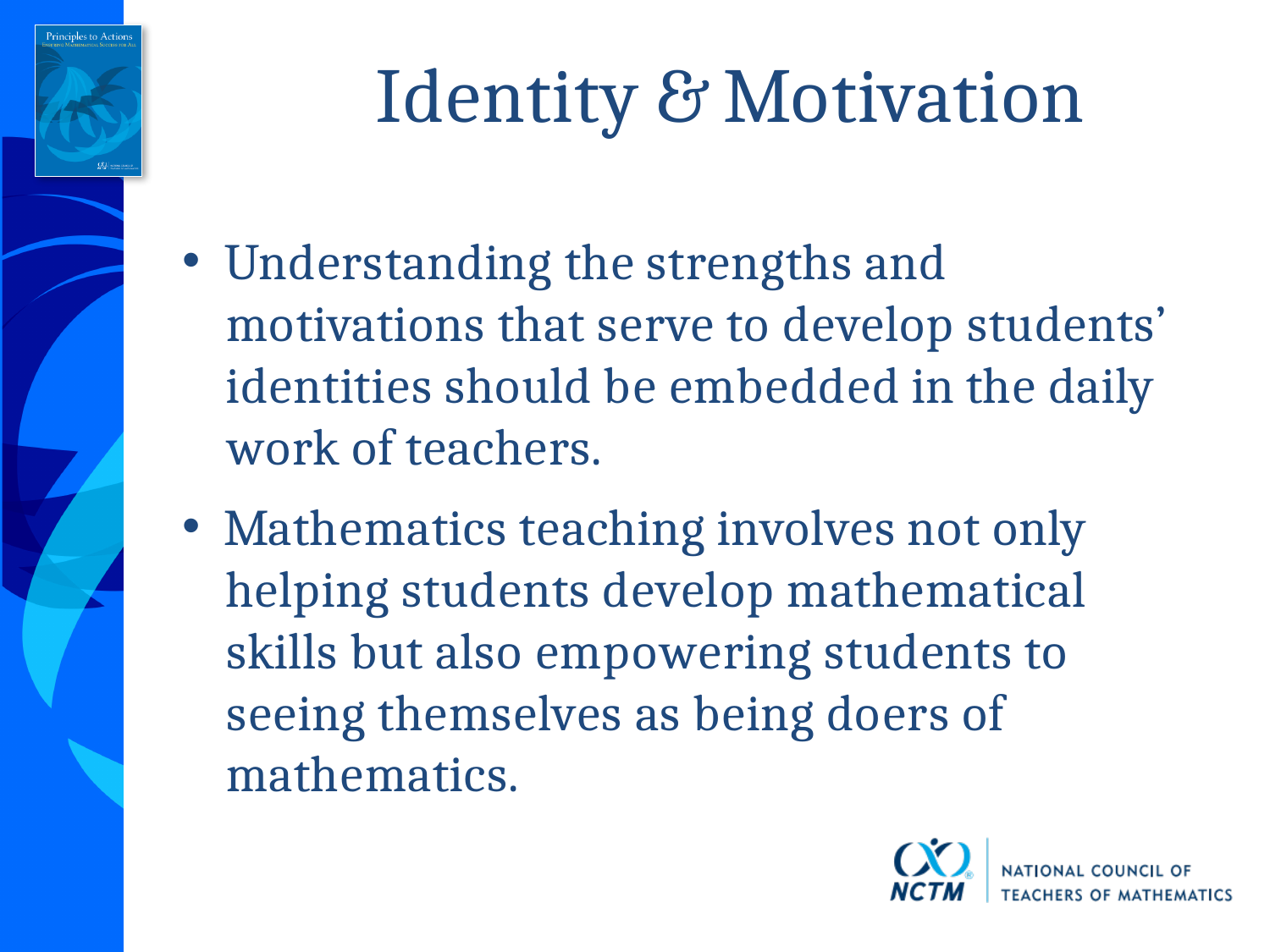

# Identity & Motivation
Understanding the strengths and motivations that serve to develop students’ identities should be embedded in the daily work of teachers.
Mathematics teaching involves not only helping students develop mathematical skills but also empowering students to seeing themselves as being doers of mathematics.